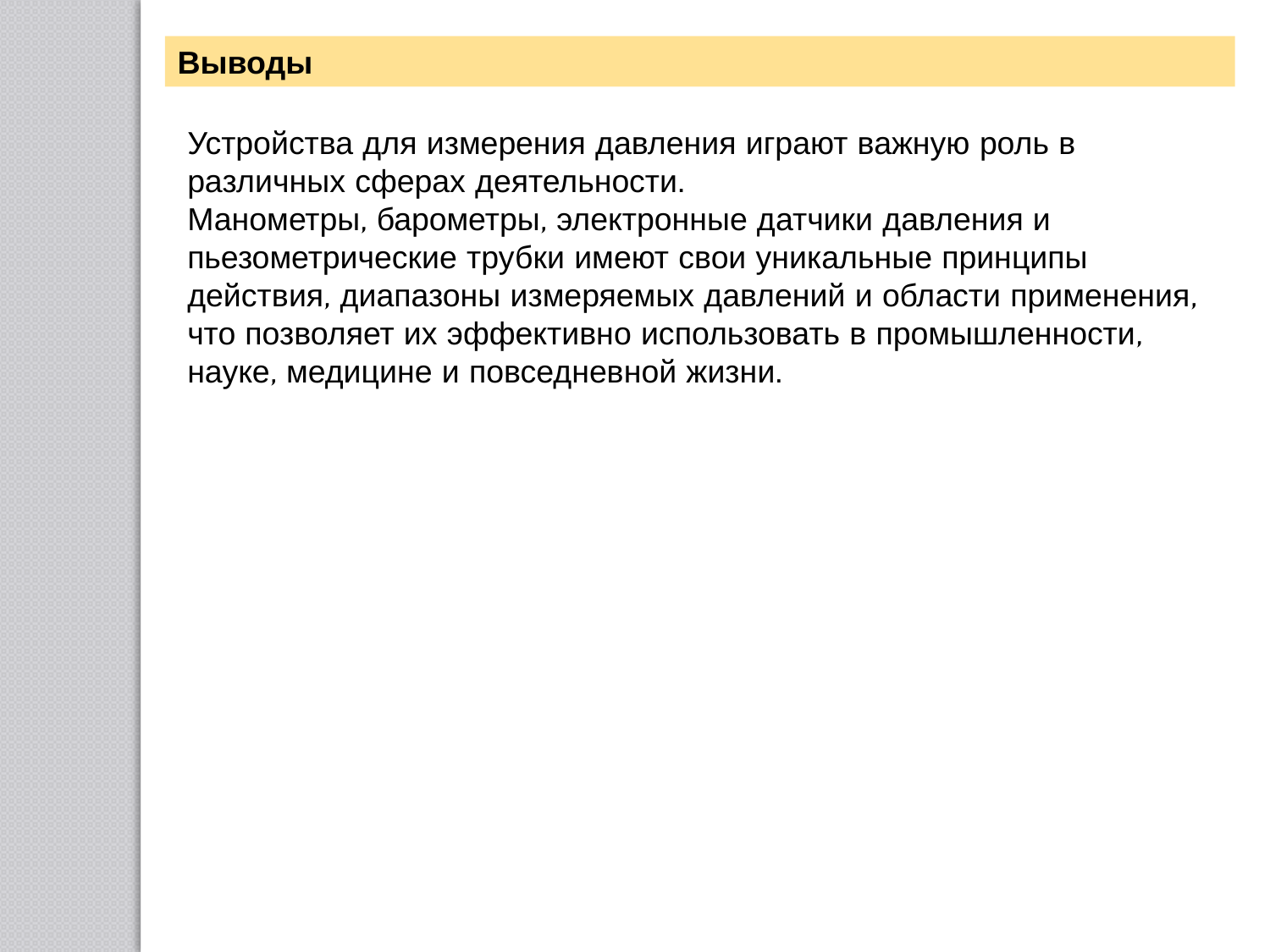

Выводы
Устройства для измерения давления играют важную роль в различных сферах деятельности.
Манометры, барометры, электронные датчики давления и пьезометрические трубки имеют свои уникальные принципы действия, диапазоны измеряемых давлений и области применения, что позволяет их эффективно использовать в промышленности, науке, медицине и повседневной жизни.